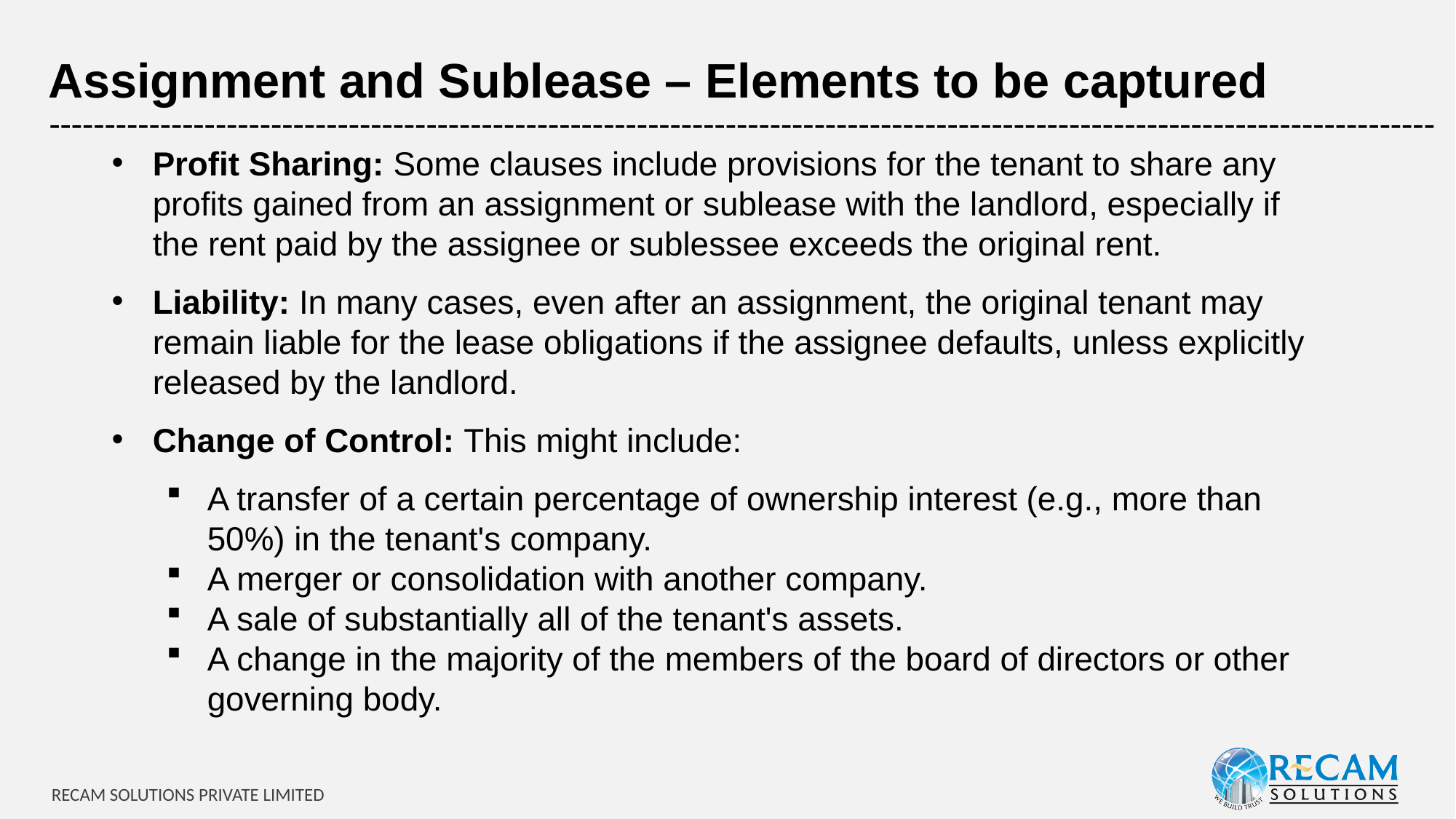

Assignment and Sublease – Elements to be captured
-----------------------------------------------------------------------------------------------------------------------------
Profit Sharing: Some clauses include provisions for the tenant to share any profits gained from an assignment or sublease with the landlord, especially if the rent paid by the assignee or sublessee exceeds the original rent.
Liability: In many cases, even after an assignment, the original tenant may remain liable for the lease obligations if the assignee defaults, unless explicitly released by the landlord.
Change of Control: This might include:
A transfer of a certain percentage of ownership interest (e.g., more than 50%) in the tenant's company.
A merger or consolidation with another company.
A sale of substantially all of the tenant's assets.
A change in the majority of the members of the board of directors or other governing body.
RECAM SOLUTIONS PRIVATE LIMITED